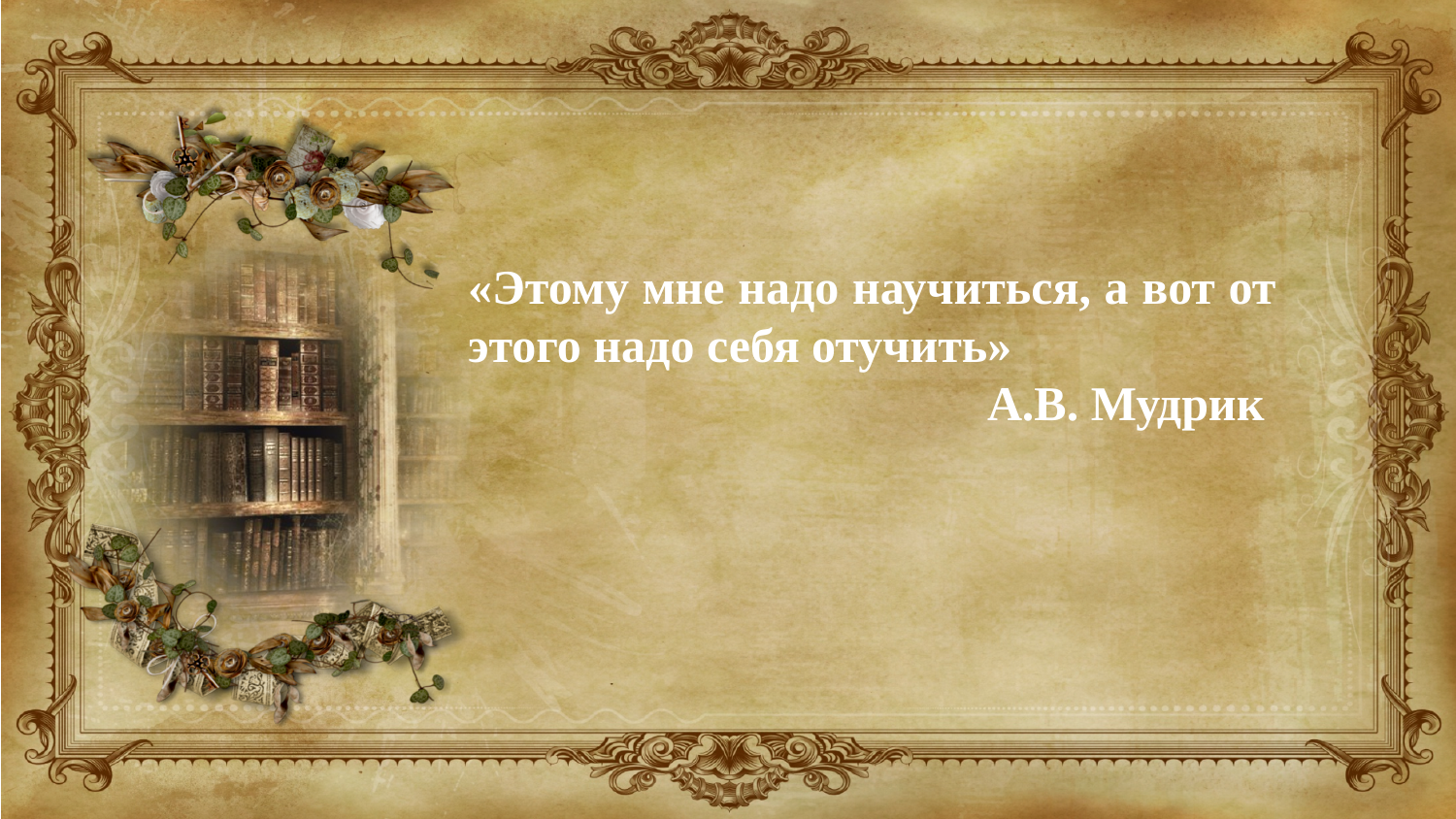

«Этому мне надо научиться, а вот от этого надо себя отучить»
 А.В. Мудрик